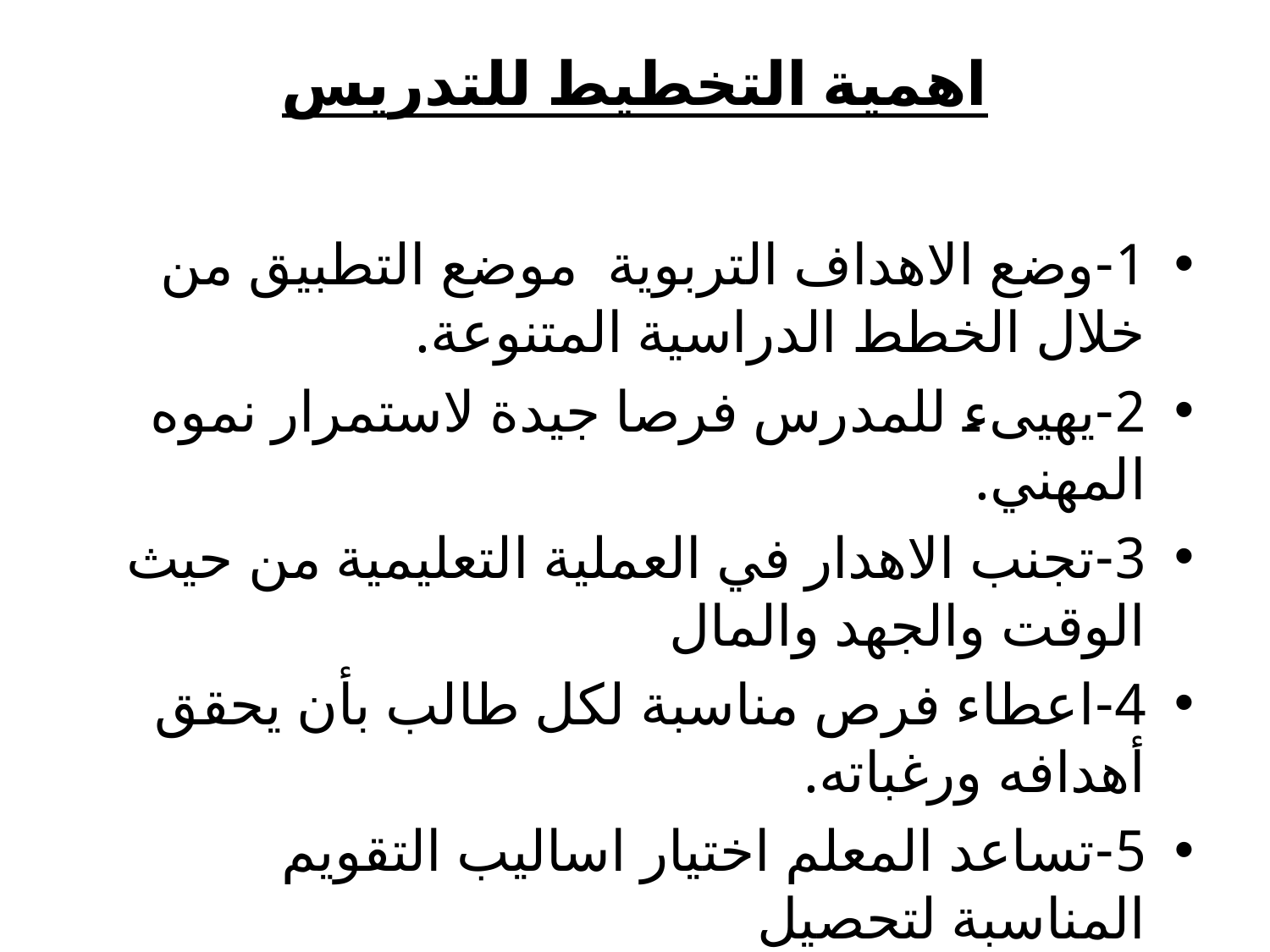

# اهمية التخطيط للتدريس
1-وضع الاهداف التربوية  موضع التطبيق من خلال الخطط الدراسية المتنوعة.
2-يهيىء للمدرس فرصا جيدة لاستمرار نموه المهني.
3-تجنب الاهدار في العملية التعليمية من حيث الوقت والجهد والمال
4-اعطاء فرص مناسبة لكل طالب بأن يحقق أهدافه ورغباته.
5-تساعد المعلم اختيار اساليب التقويم المناسبة لتحصيل